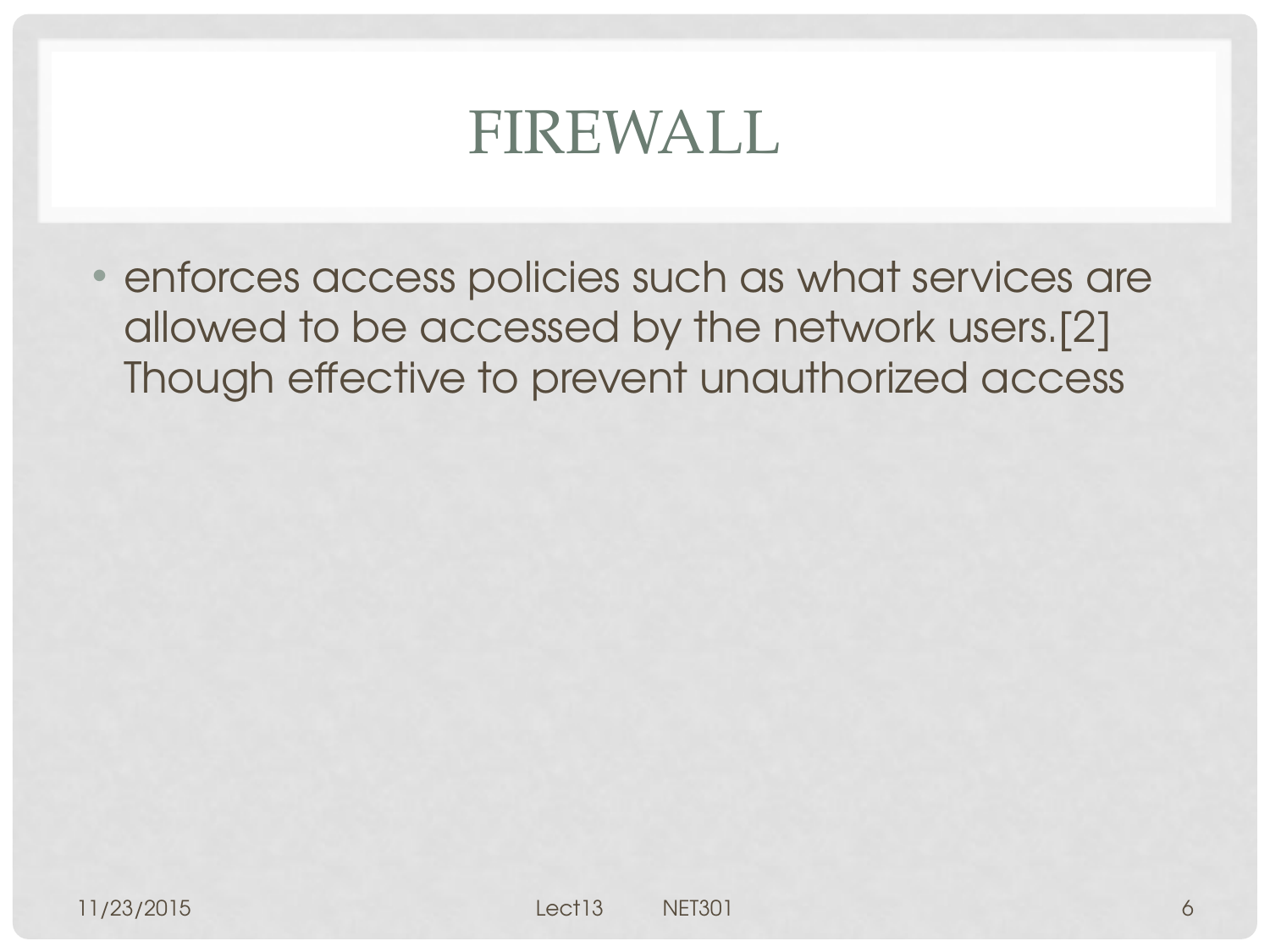

# firewall
enforces access policies such as what services are allowed to be accessed by the network users.[2] Though effective to prevent unauthorized access
11/23/2015
Lect13          NET301
6